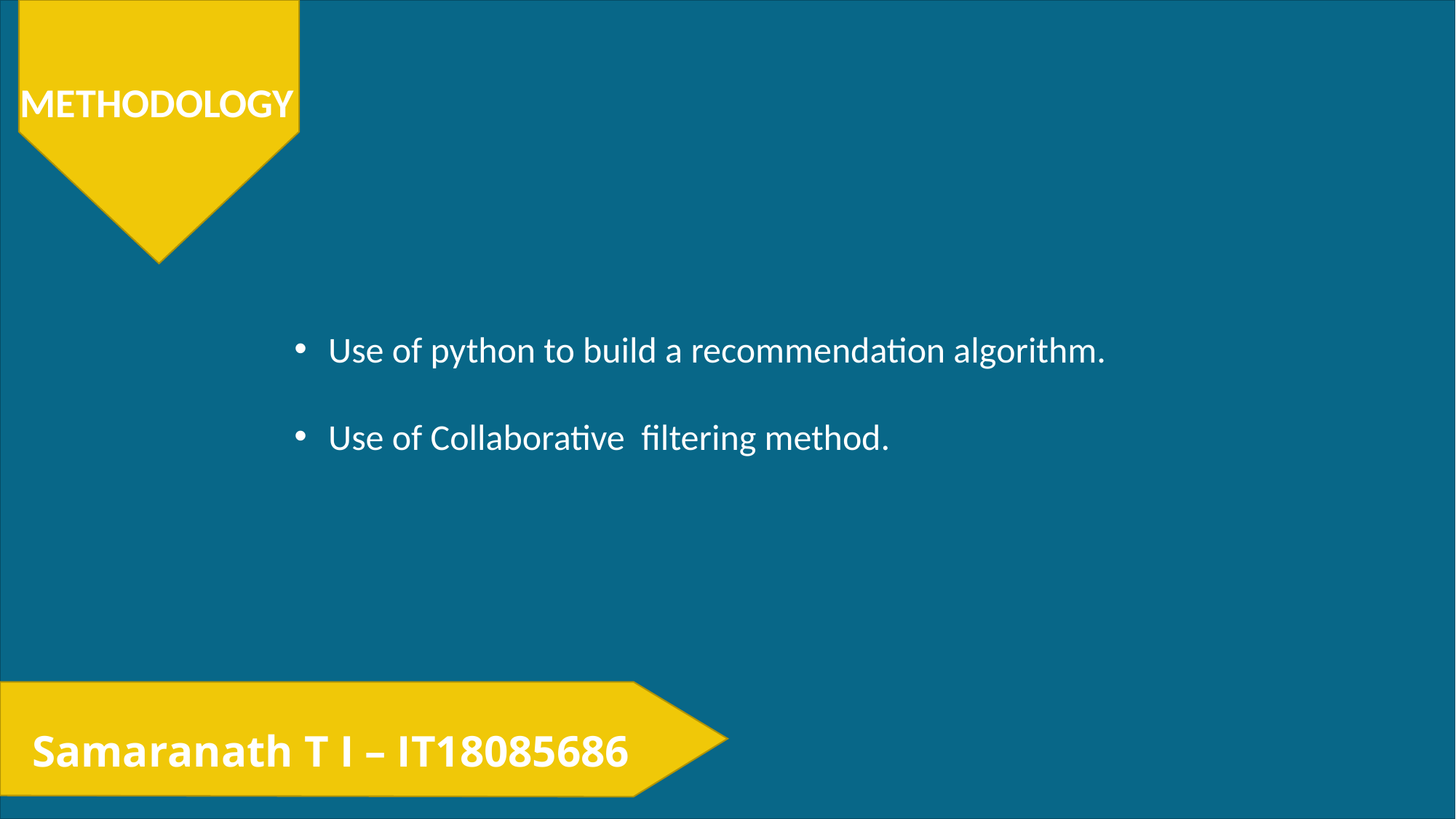

METHODOLOGY
Use of python to build a recommendation algorithm.

Use of Collaborative  filtering method.

Samaranath T I – IT18085686